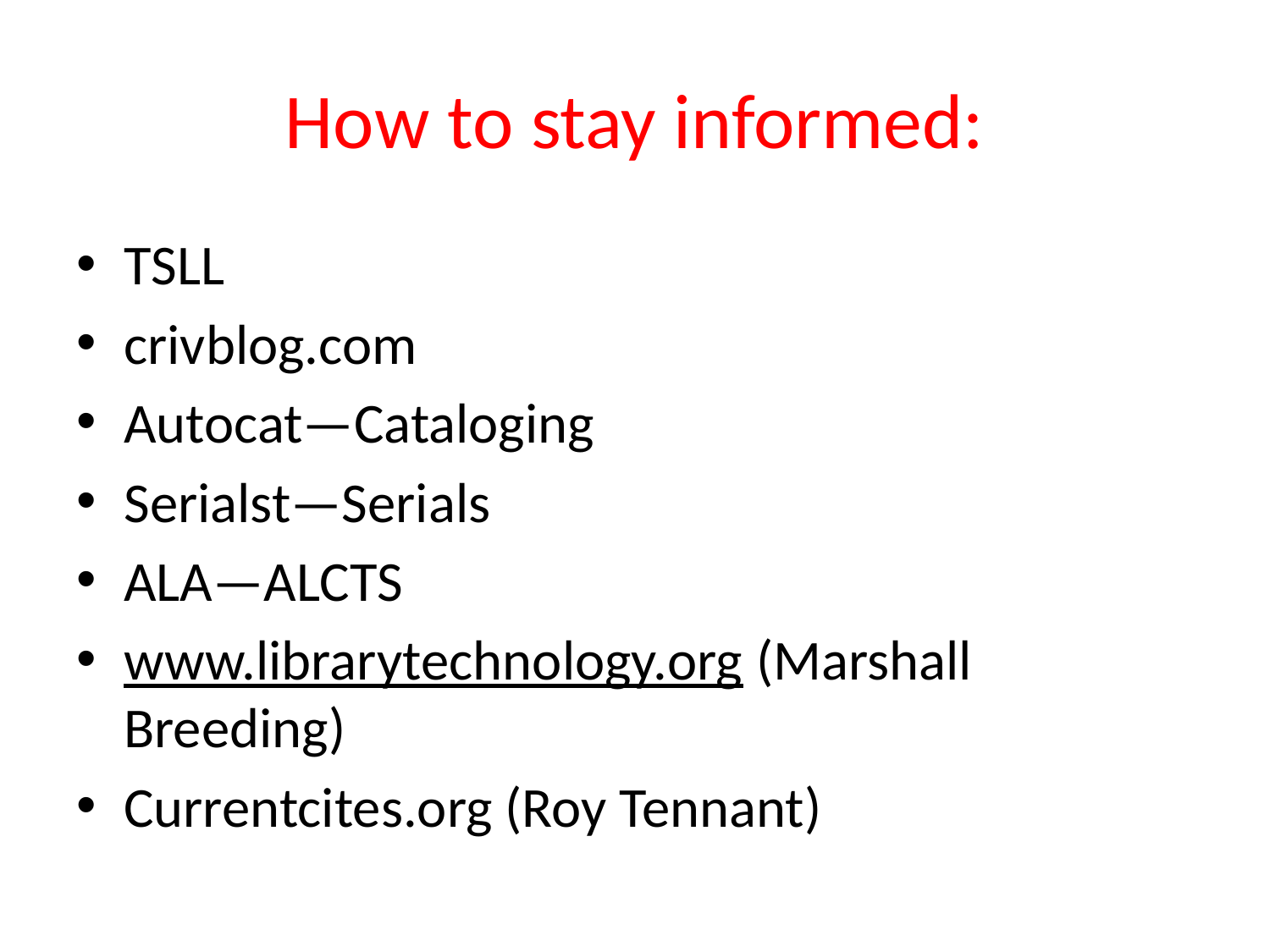

# How to stay informed:
TSLL
crivblog.com
Autocat—Cataloging
Serialst—Serials
ALA—ALCTS
www.librarytechnology.org (Marshall Breeding)
Currentcites.org (Roy Tennant)